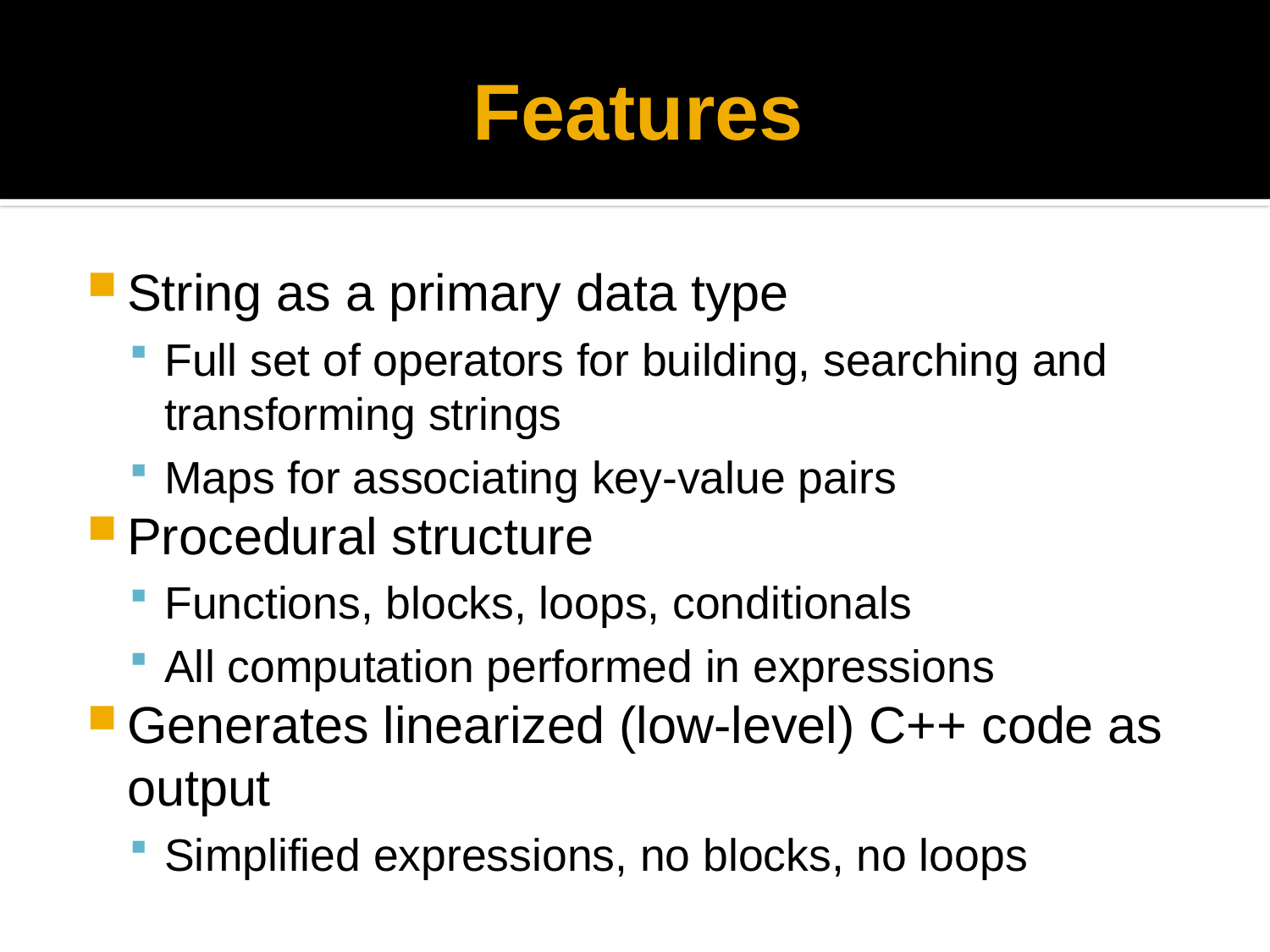

# Features
String as a primary data type
Full set of operators for building, searching and transforming strings
Maps for associating key-value pairs
Procedural structure
Functions, blocks, loops, conditionals
All computation performed in expressions
Generates linearized (low-level) C++ code as output
Simplified expressions, no blocks, no loops